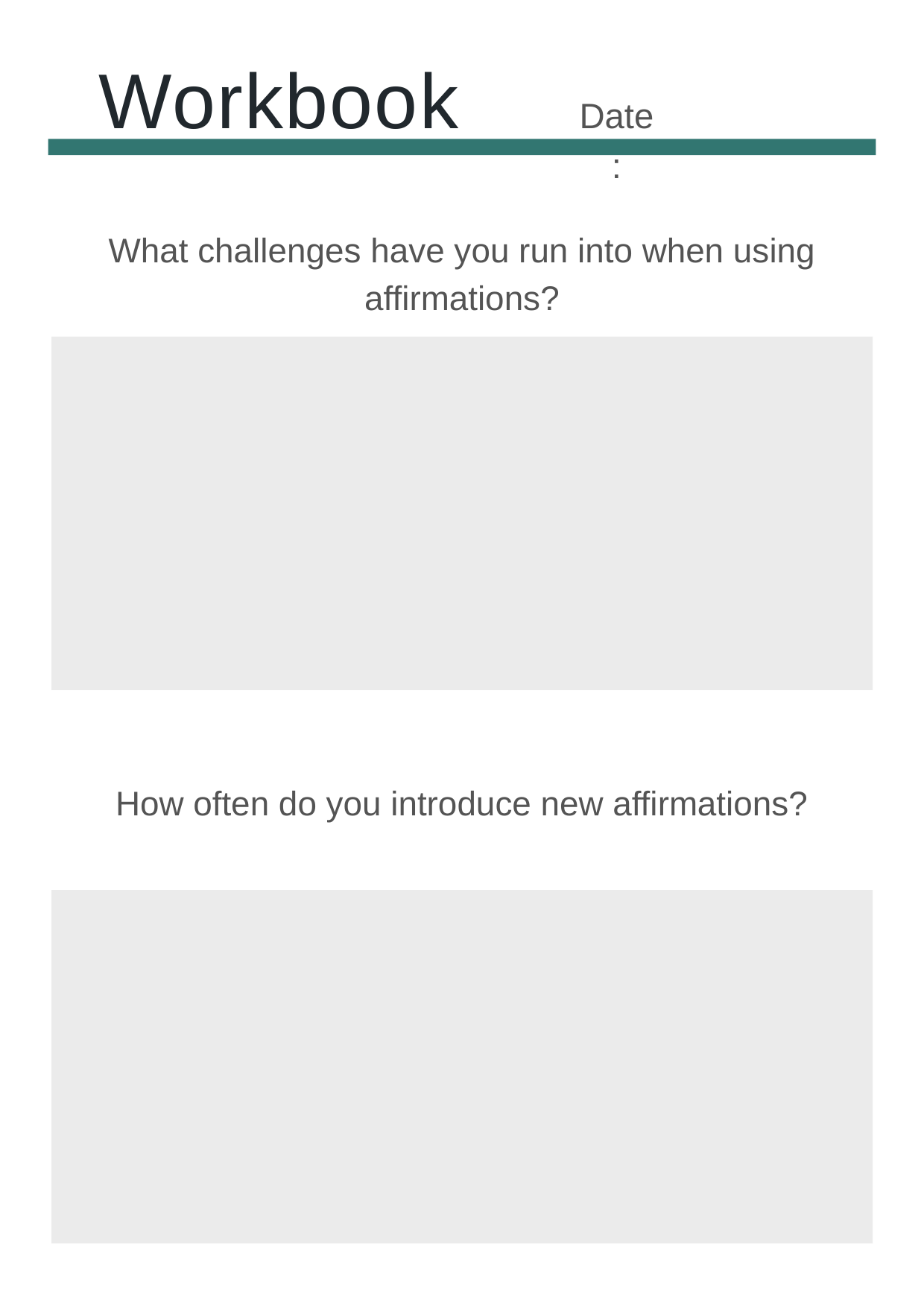

Workbook
Date:

What challenges have you run into when using affirmations?

How often do you introduce new affirmations?